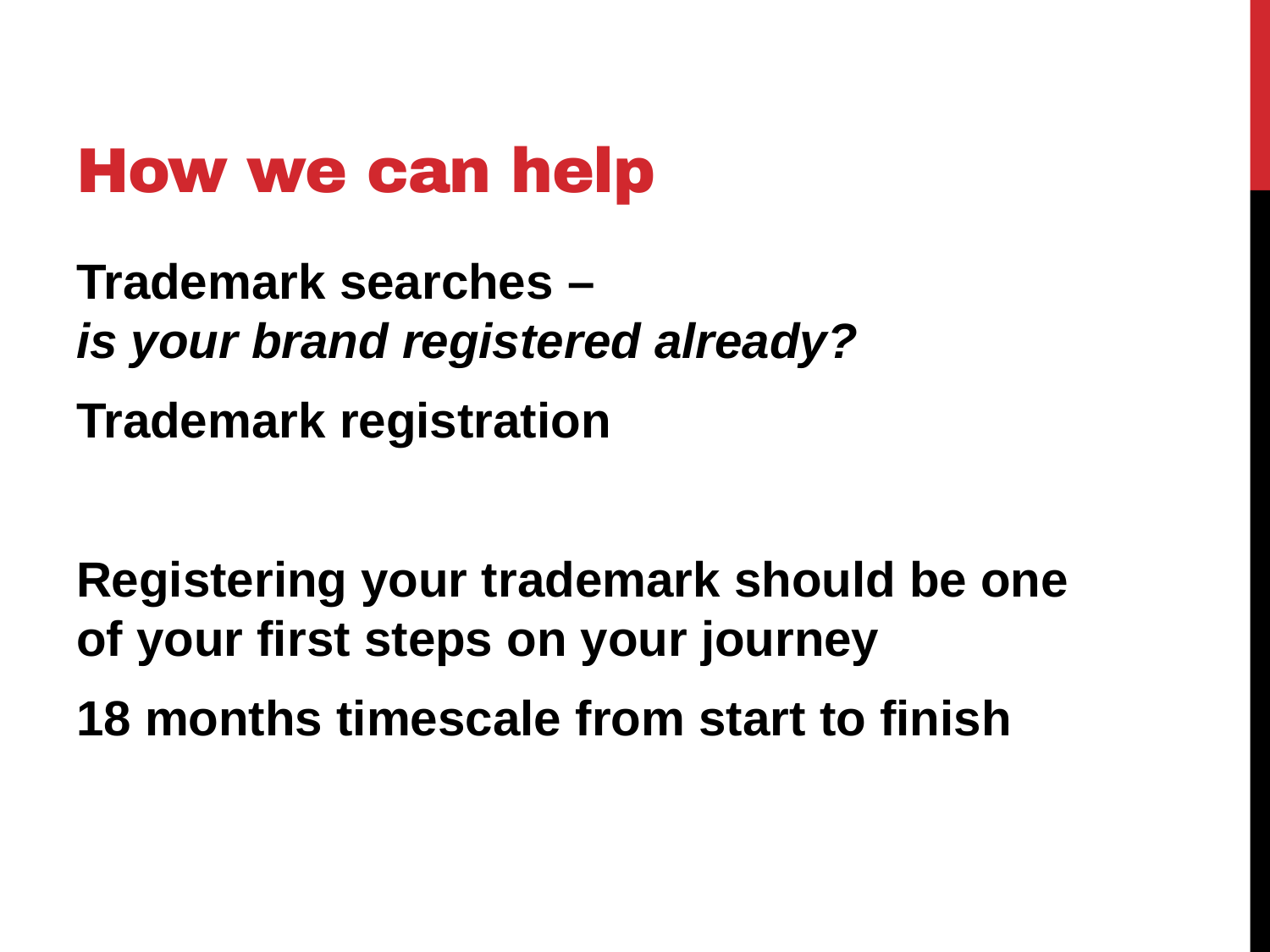

# How we can help
Trademark searches –
is your brand registered already?
Trademark registration

Registering your trademark should be one of your first steps on your journey
18 months timescale from start to finish